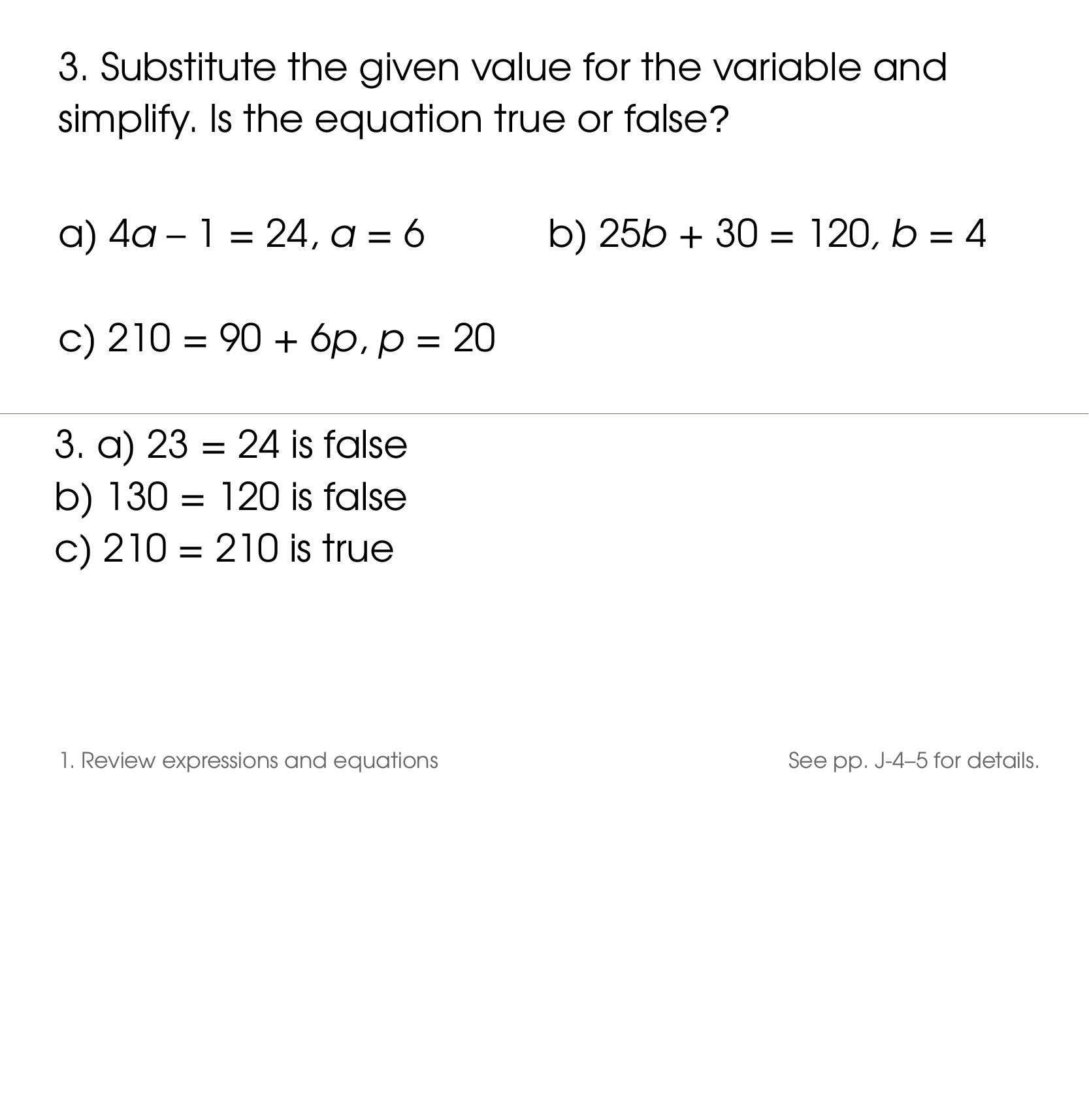

3. Substitute the given value for the variable and simplify. Is the equation true or false?
a) 4a – 1 = 24, a = 6		b) 25b + 30 = 120, b = 4
c) 210 = 90 + 6p, p = 20

3. a) 23 = 24 is false
​b) 130 = 120 is false
​c) 210 = 210 is true
1. Review expressions and equations
See pp. J-4–5 for details.